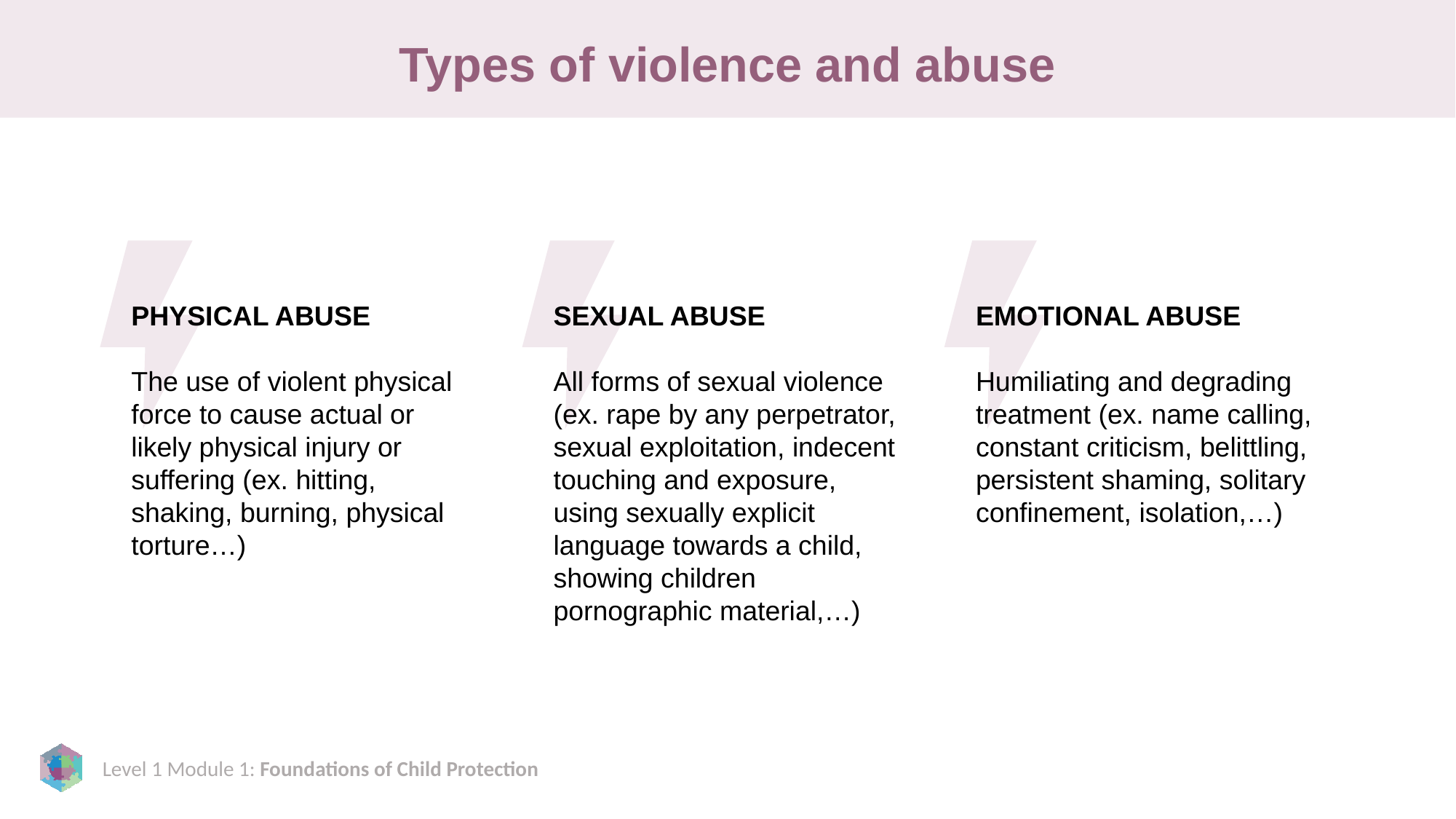

# Types of violence and abuse

PHYSICAL ABUSE

The use of violent physical force to cause actual or likely physical injury or suffering (ex. hitting, shaking, burning, physical torture…)
SEXUAL ABUSE

All forms of sexual violence (ex. rape by any perpetrator, sexual exploitation, indecent touching and exposure, using sexually explicit language towards a child, showing children pornographic material,…)
EMOTIONAL ABUSE

Humiliating and degrading treatment (ex. name calling, constant criticism, belittling, persistent shaming, solitary confinement, isolation,…)
Source: Minimum Standards for Child Protection in Humanitarian Action